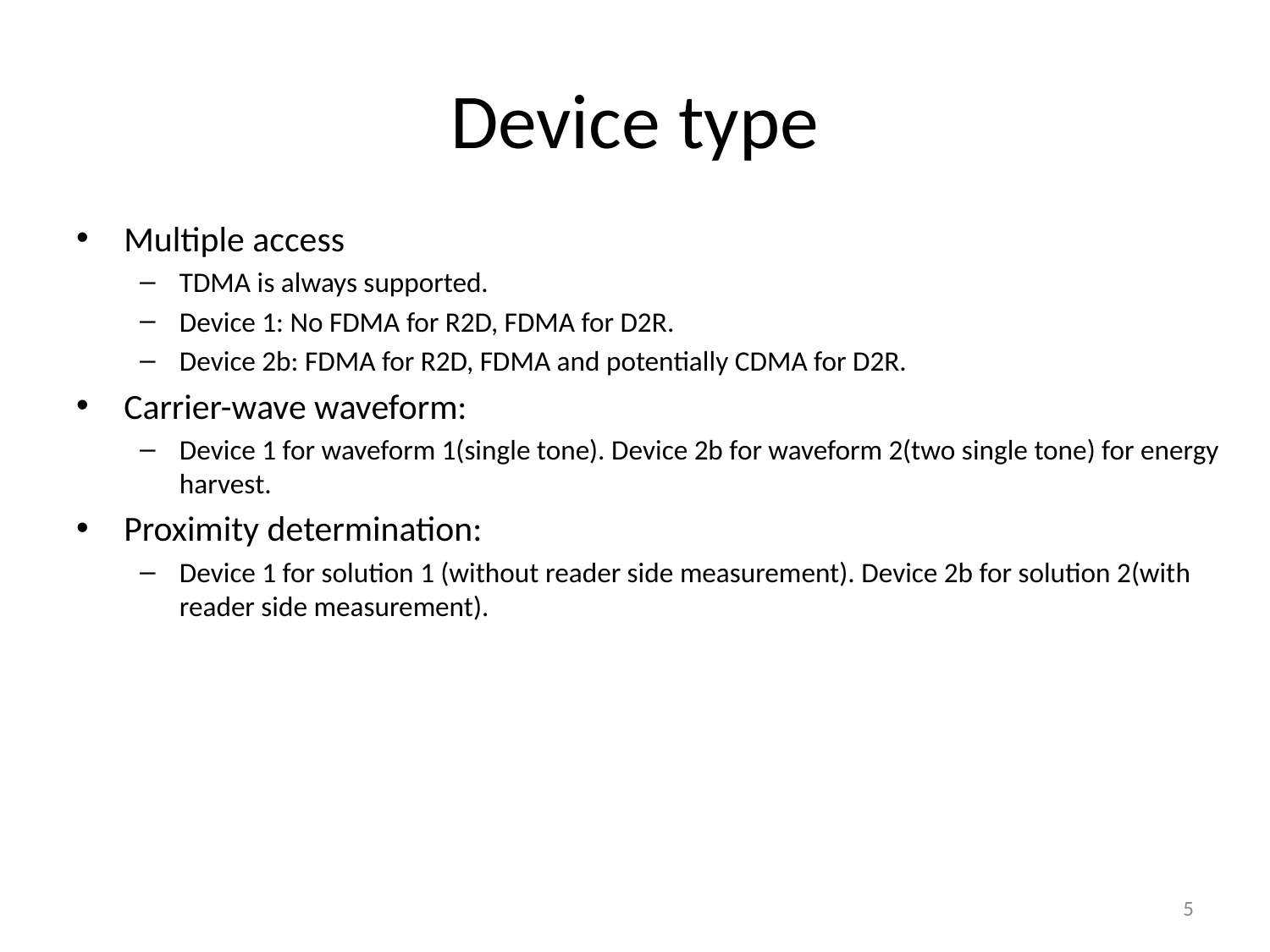

# Device type
Multiple access
TDMA is always supported.
Device 1: No FDMA for R2D, FDMA for D2R.
Device 2b: FDMA for R2D, FDMA and potentially CDMA for D2R.
Carrier-wave waveform:
Device 1 for waveform 1(single tone). Device 2b for waveform 2(two single tone) for energy harvest.
Proximity determination:
Device 1 for solution 1 (without reader side measurement). Device 2b for solution 2(with reader side measurement).

5